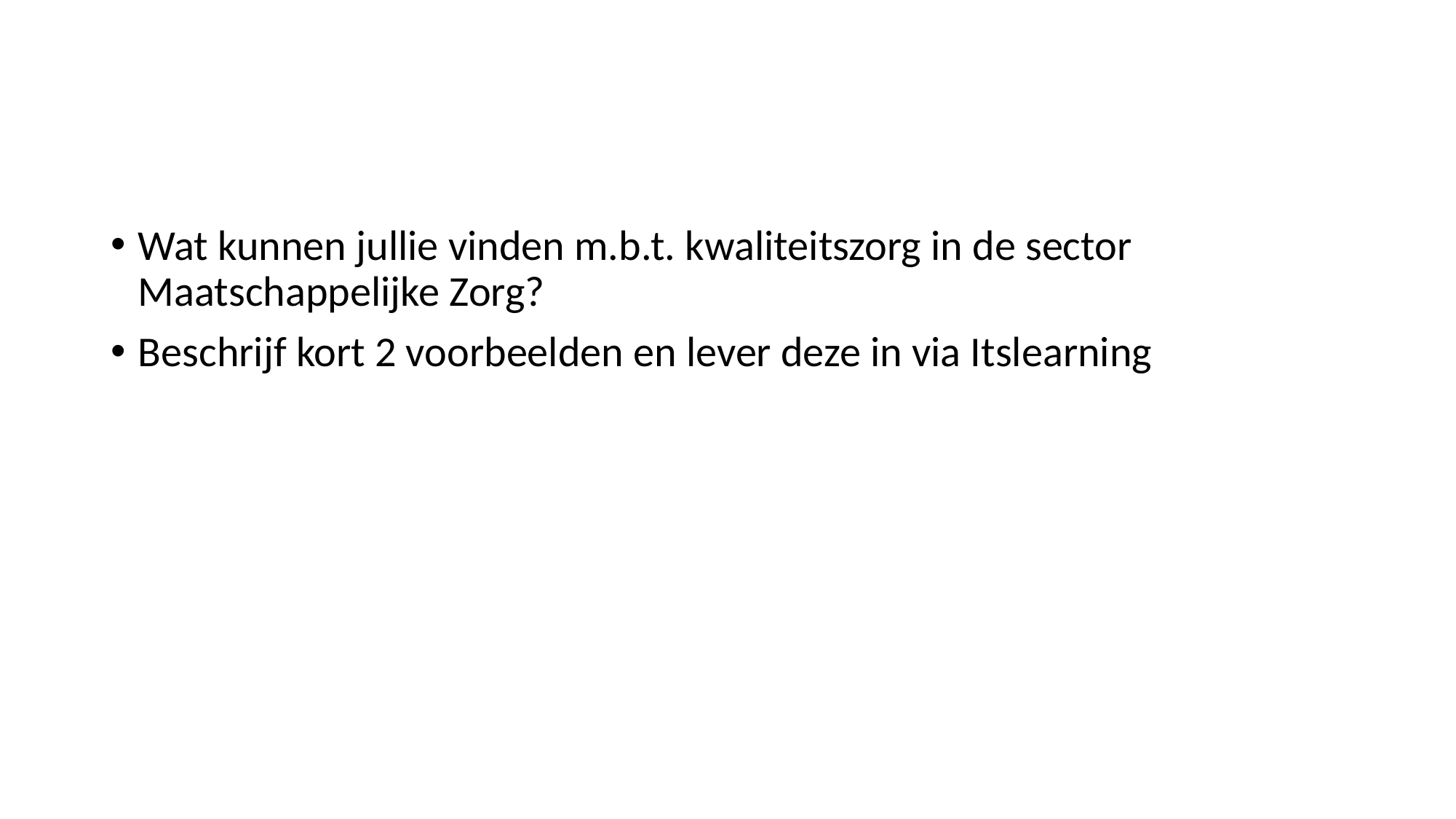

#
Wat kunnen jullie vinden m.b.t. kwaliteitszorg in de sector Maatschappelijke Zorg?
Beschrijf kort 2 voorbeelden en lever deze in via Itslearning